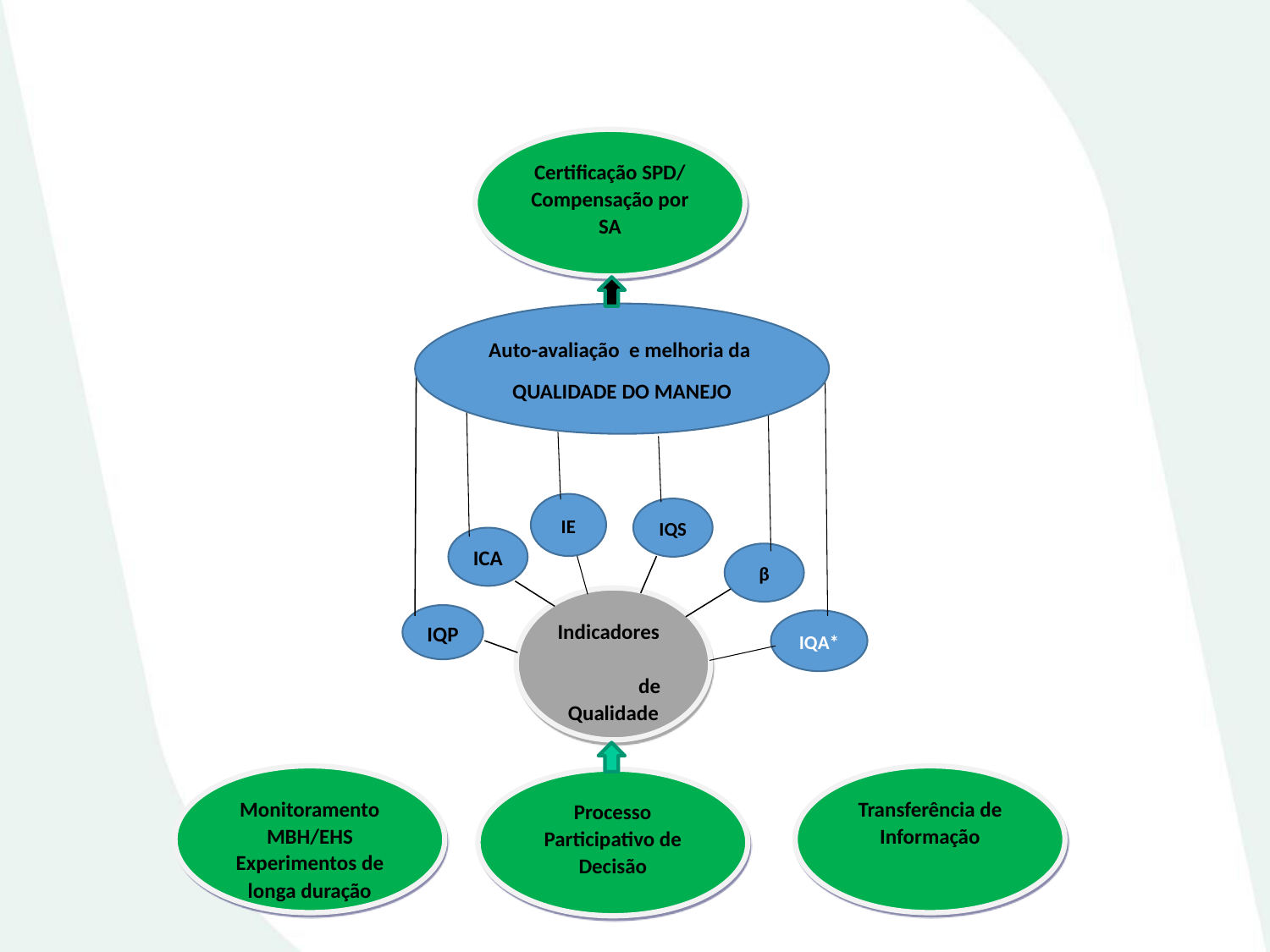

Certificação SPD/ Compensação por SA

Auto-avaliação  e melhoria da
QUALIDADE DO MANEJO
Indicadores                                          de Qualidade

Processo Participativo de Decisão
IE
IQS
ICA
β
IQP
IQA*
Monitoramento MBH/EHS Experimentos de longa duração
Transferência de Informação